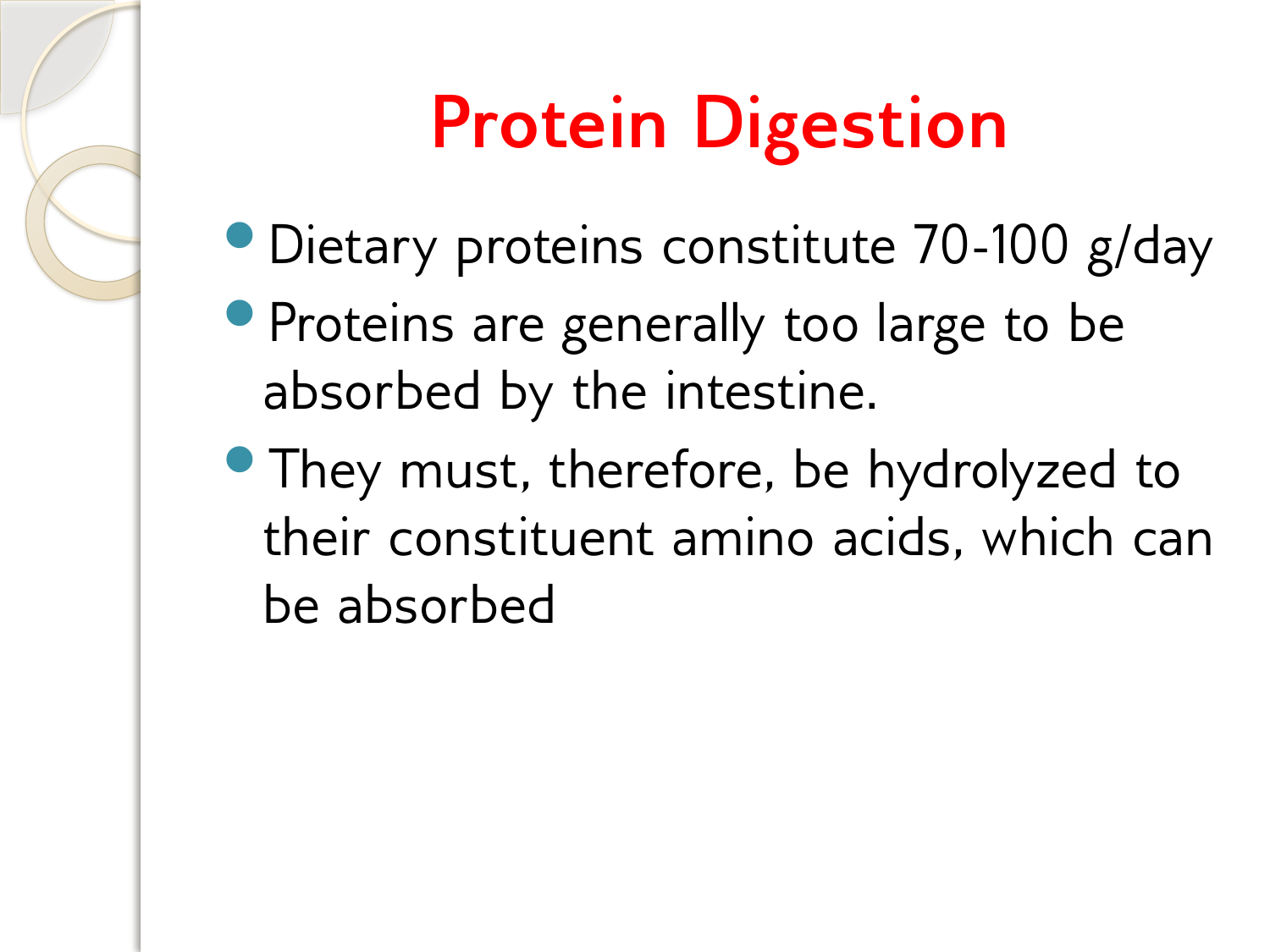

# Protein Digestion
Dietary proteins constitute 70-100 g/day
Proteins are generally too large to be absorbed by the intestine.
They must, therefore, be hydrolyzed to their constituent amino acids, which can be absorbed